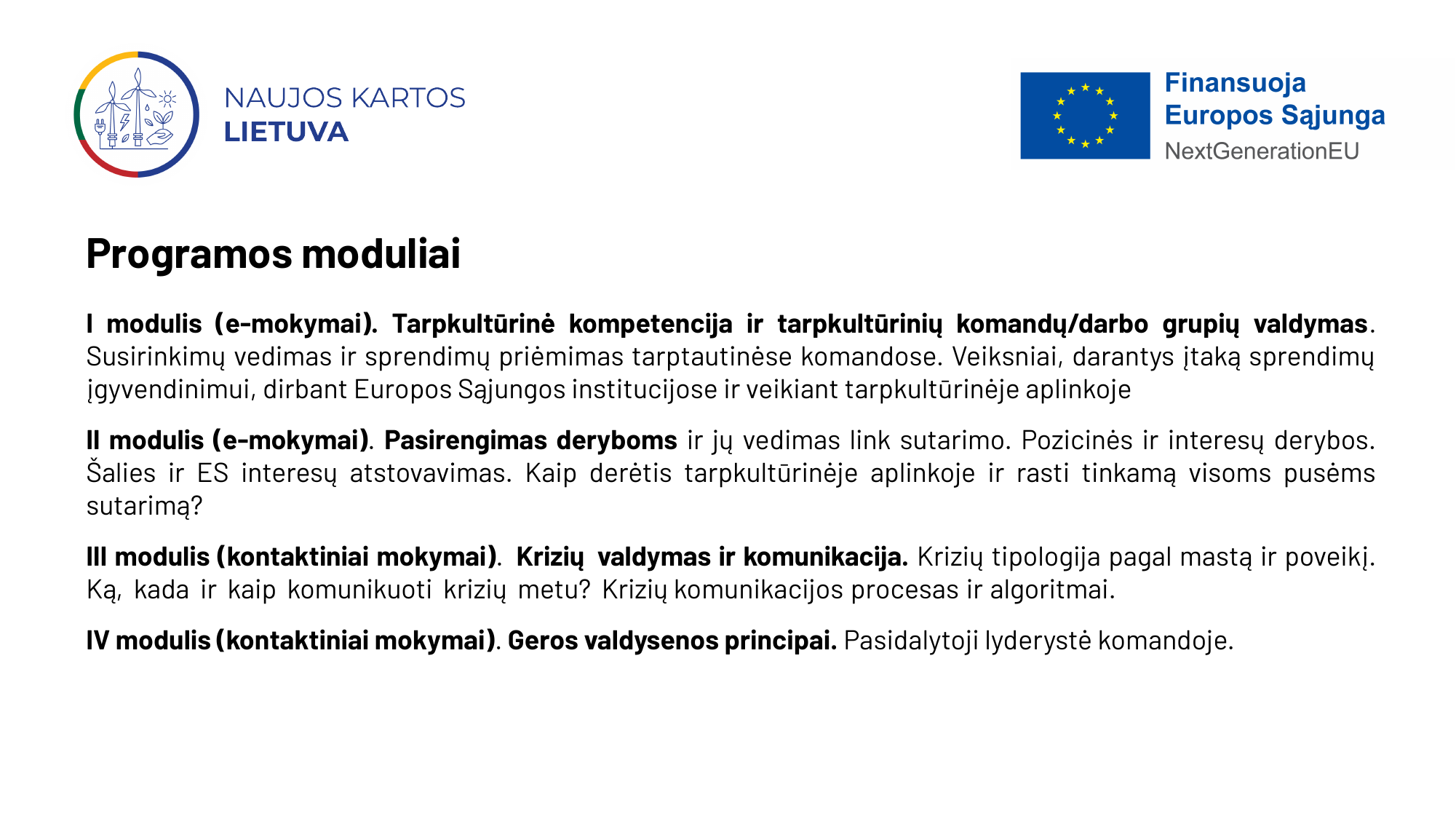

# Programos moduliai
I modulis (e-mokymai). Tarpkultūrinė kompetencija ir tarpkultūrinių komandų/darbo grupių valdymas. Susirinkimų vedimas ir sprendimų priėmimas tarptautinėse komandose. Veiksniai, darantys įtaką sprendimų įgyvendinimui, dirbant Europos Sąjungos institucijose ir veikiant tarpkultūrinėje aplinkoje
II modulis (e-mokymai). Pasirengimas deryboms ir jų vedimas link sutarimo. Pozicinės ir interesų derybos. Šalies ir ES interesų atstovavimas. Kaip derėtis tarpkultūrinėje aplinkoje ir rasti tinkamą visoms pusėms sutarimą?
III modulis (kontaktiniai mokymai). Krizių valdymas ir komunikacija. Krizių tipologija pagal mastą ir poveikį. Ką, kada ir kaip komunikuoti krizių metu? Krizių komunikacijos procesas ir algoritmai.
IV modulis (kontaktiniai mokymai). Geros valdysenos principai. Pasidalytoji lyderystė komandoje.